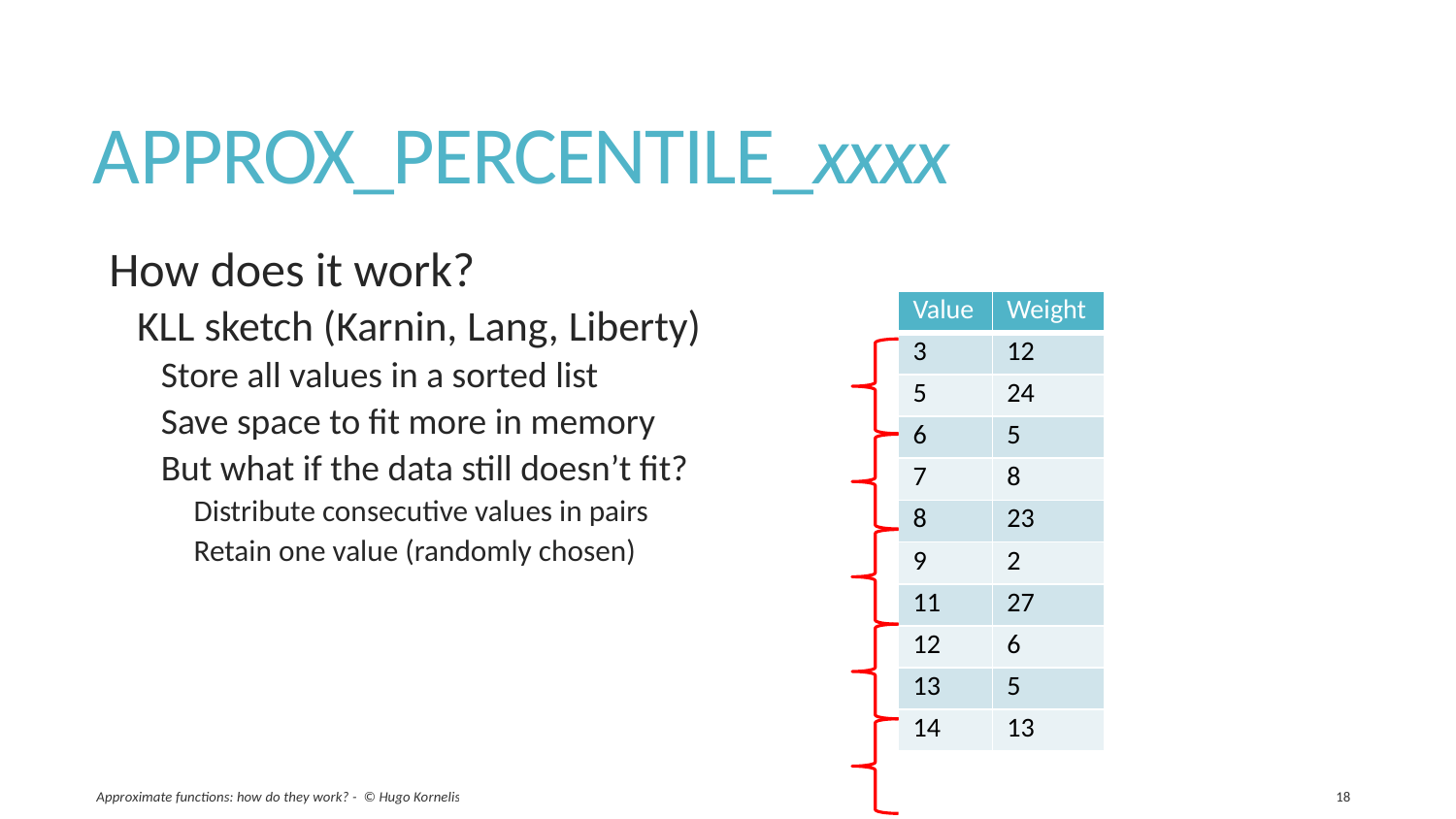

# APPROX_PERCENTILE_xxxx
How does it work?
KLL sketch (Karnin, Lang, Liberty)
Store all values in a sorted list
Save space to fit more in memory
But what if the data still doesn’t fit?
Distribute consecutive values in pairs
Retain one value (randomly chosen)
| Value | Weight |
| --- | --- |
| 3 | 2 |
| 5 | 3 |
| 8 | 1 |
| 9 | 1 |
| Value | Weight |
| --- | --- |
| 3 | 12 |
| 5 | 24 |
| 6 | 5 |
| 7 | 8 |
| 8 | 23 |
| 9 | 2 |
| 11 | 27 |
| 12 | 6 |
| 13 | 5 |
| 14 | 13 |

Approximate functions: how do they work? -  © Hugo Kornelis
18